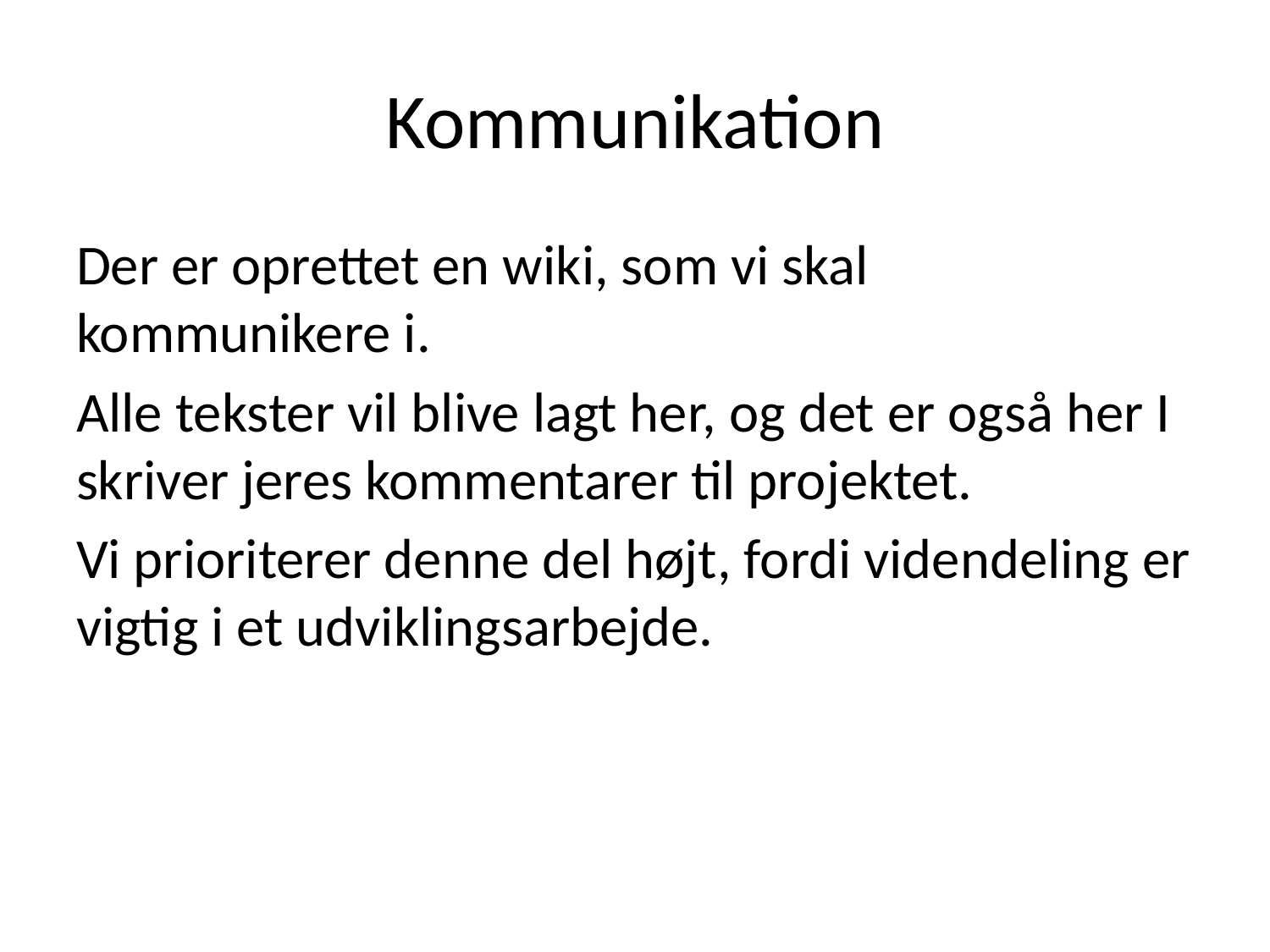

# Kommunikation
Der er oprettet en wiki, som vi skal kommunikere i.
Alle tekster vil blive lagt her, og det er også her I skriver jeres kommentarer til projektet.
Vi prioriterer denne del højt, fordi videndeling er vigtig i et udviklingsarbejde.